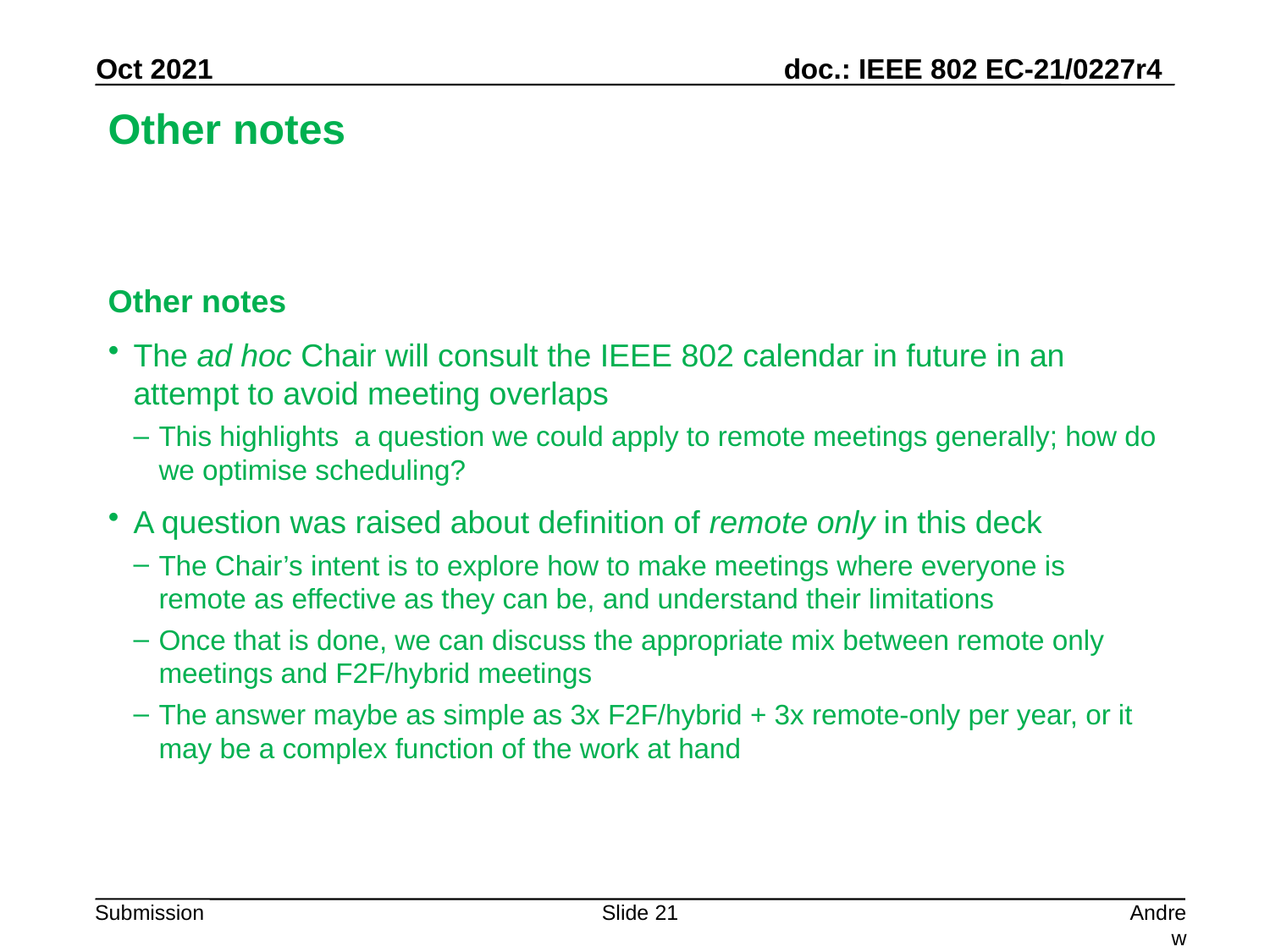

# Other notes
Other notes
The ad hoc Chair will consult the IEEE 802 calendar in future in an attempt to avoid meeting overlaps
This highlights  a question we could apply to remote meetings generally; how do we optimise scheduling?
A question was raised about definition of remote only in this deck
The Chair’s intent is to explore how to make meetings where everyone is remote as effective as they can be, and understand their limitations
Once that is done, we can discuss the appropriate mix between remote only meetings and F2F/hybrid meetings
The answer maybe as simple as 3x F2F/hybrid + 3x remote-only per year, or it may be a complex function of the work at hand

Slide 21
Andrew Myles, Cisco